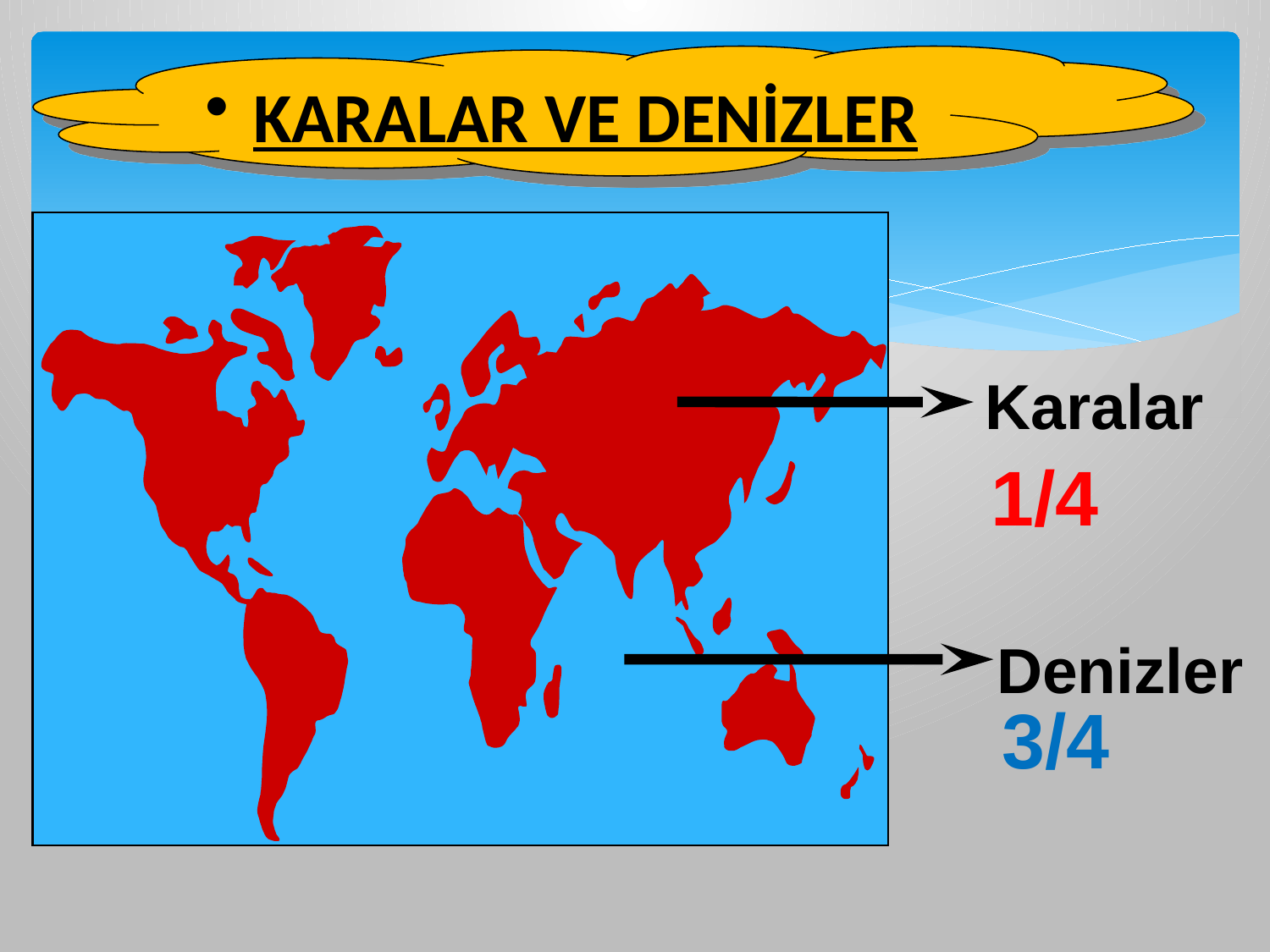

KARALAR VE DENİZLER

Karalar

1/4

Denizler

3/4